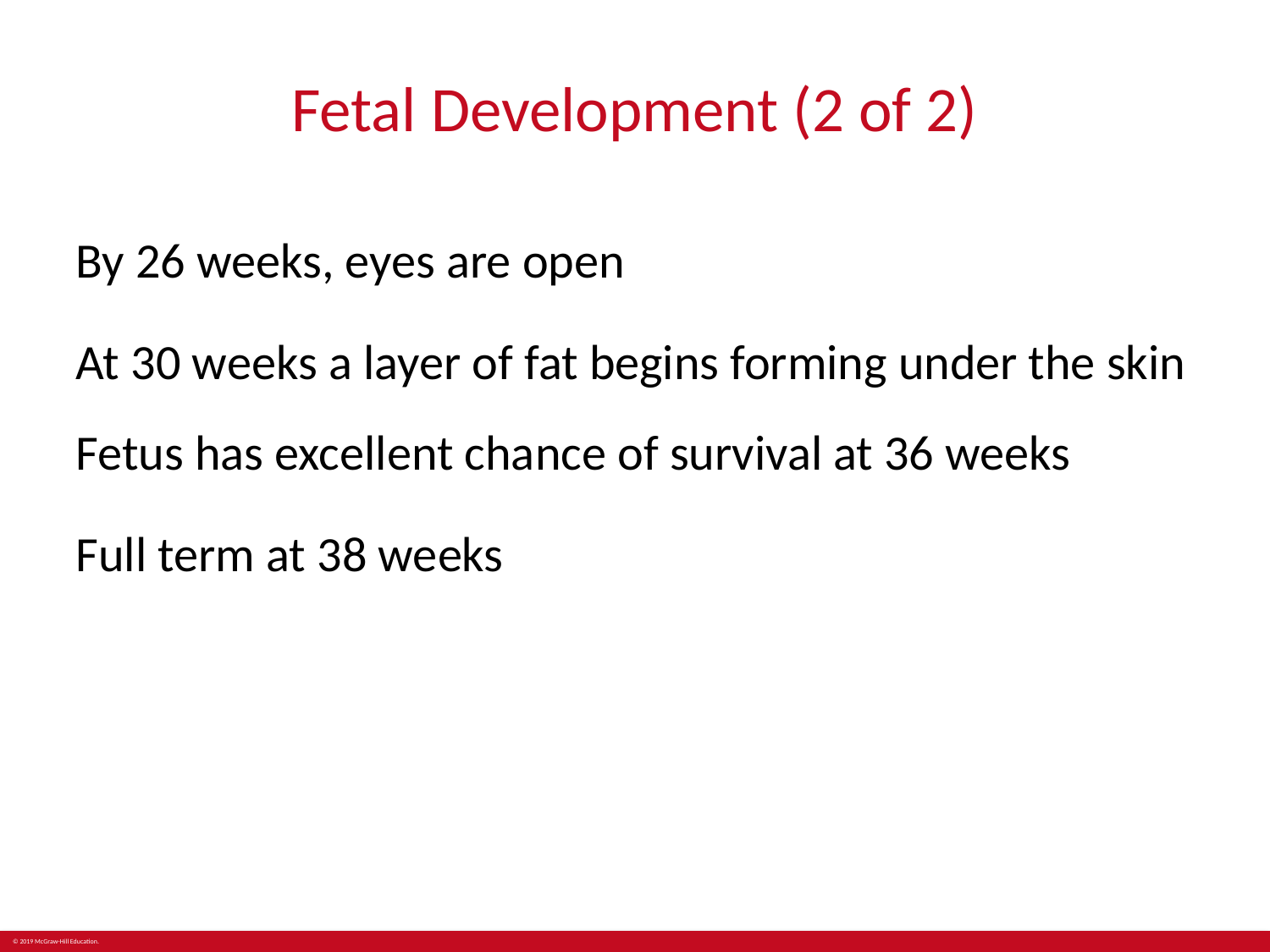

# Fetal Development (2 of 2)
By 26 weeks, eyes are open
At 30 weeks a layer of fat begins forming under the skin
Fetus has excellent chance of survival at 36 weeks
Full term at 38 weeks